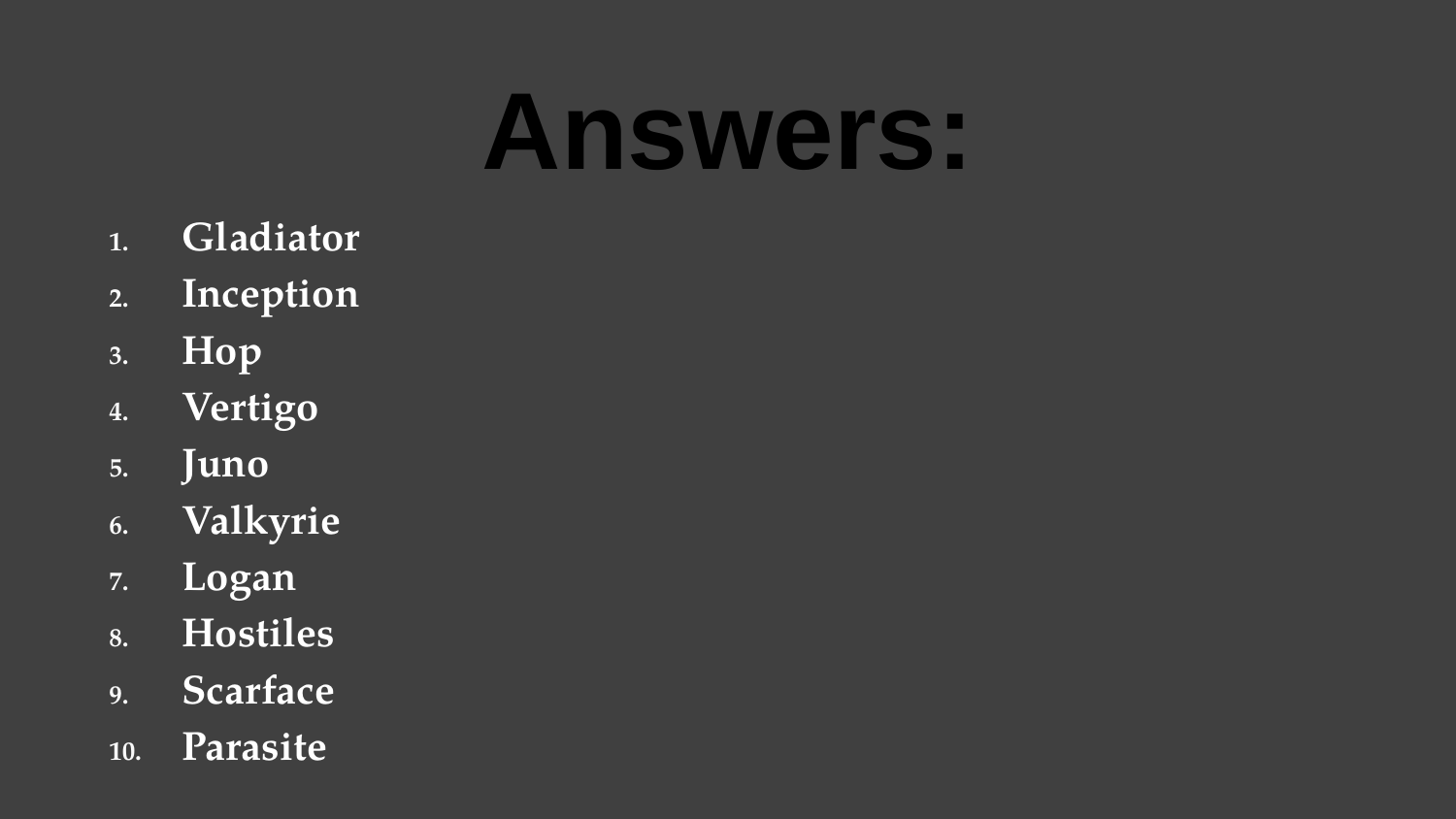

# Answers:
Gladiator
Inception
Hop
Vertigo
Juno
Valkyrie
Logan
Hostiles
Scarface
Parasite